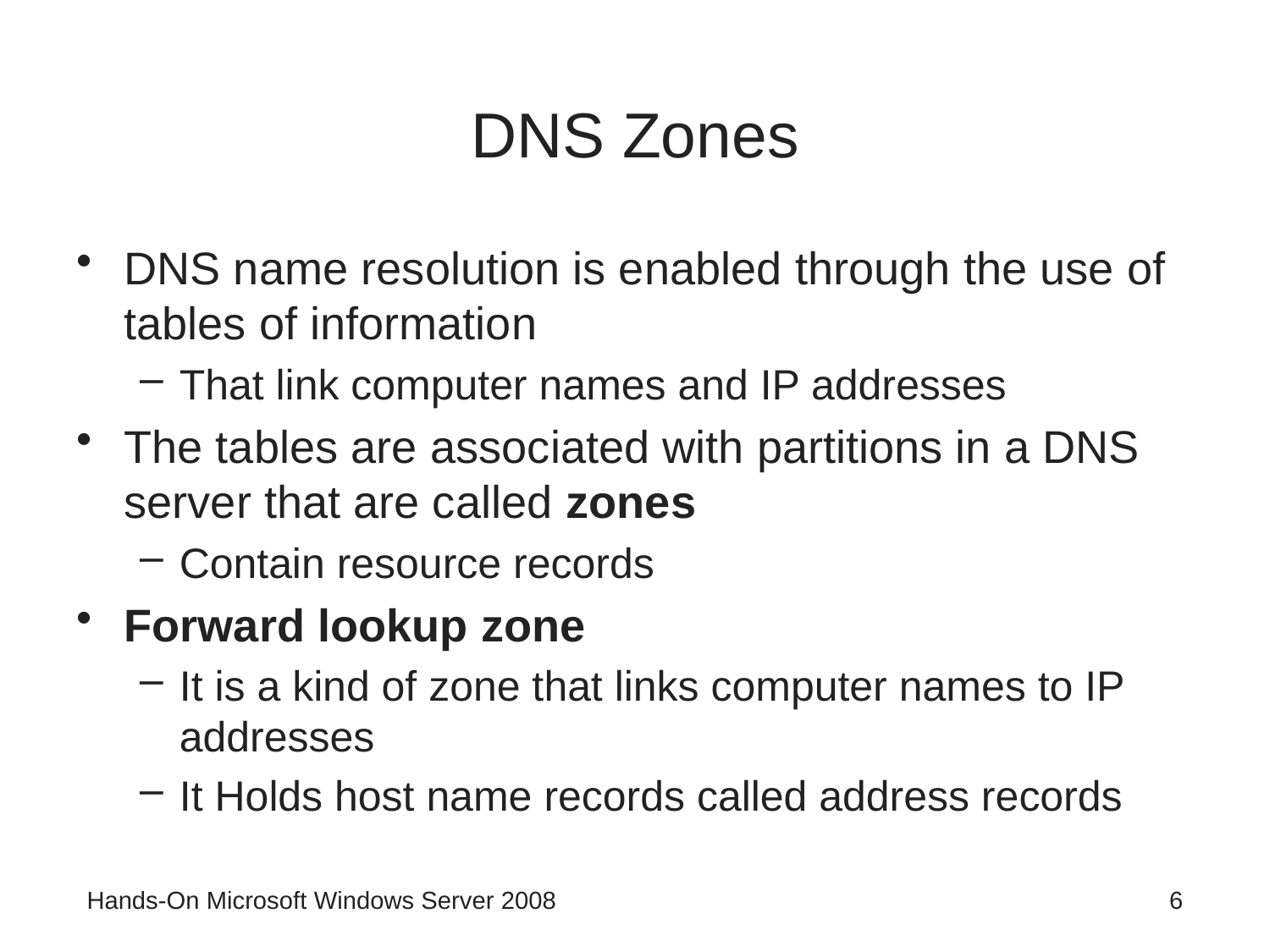

# DNS Zones
DNS name resolution is enabled through the use of tables of information
That link computer names and IP addresses
The tables are associated with partitions in a DNS server that are called zones
Contain resource records
Forward lookup zone
It is a kind of zone that links computer names to IP addresses
It Holds host name records called address records

Hands-On Microsoft Windows Server 2008
6